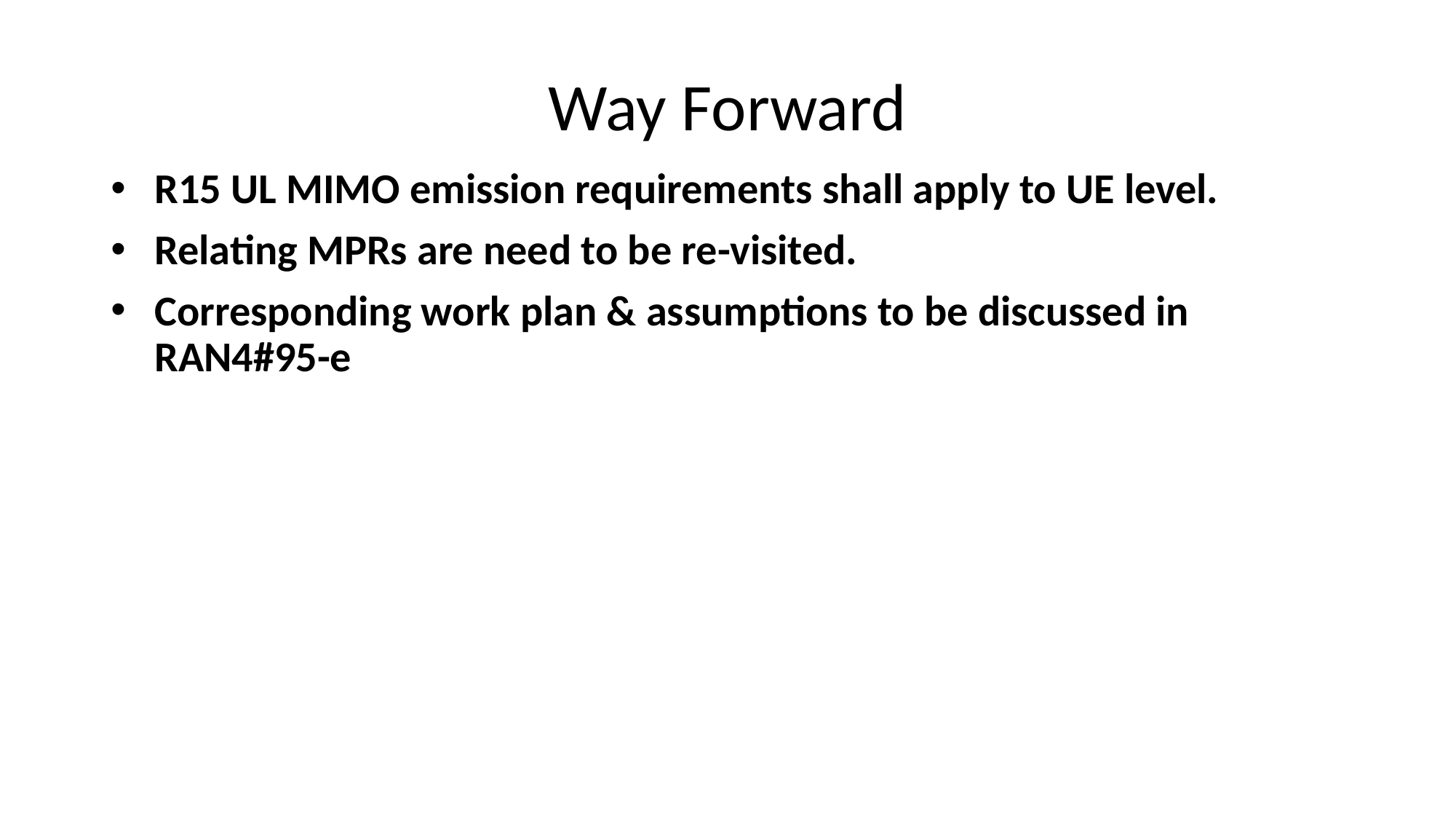

# Way Forward
R15 UL MIMO emission requirements shall apply to UE level.
Relating MPRs are need to be re-visited.
Corresponding work plan & assumptions to be discussed in RAN4#95-e